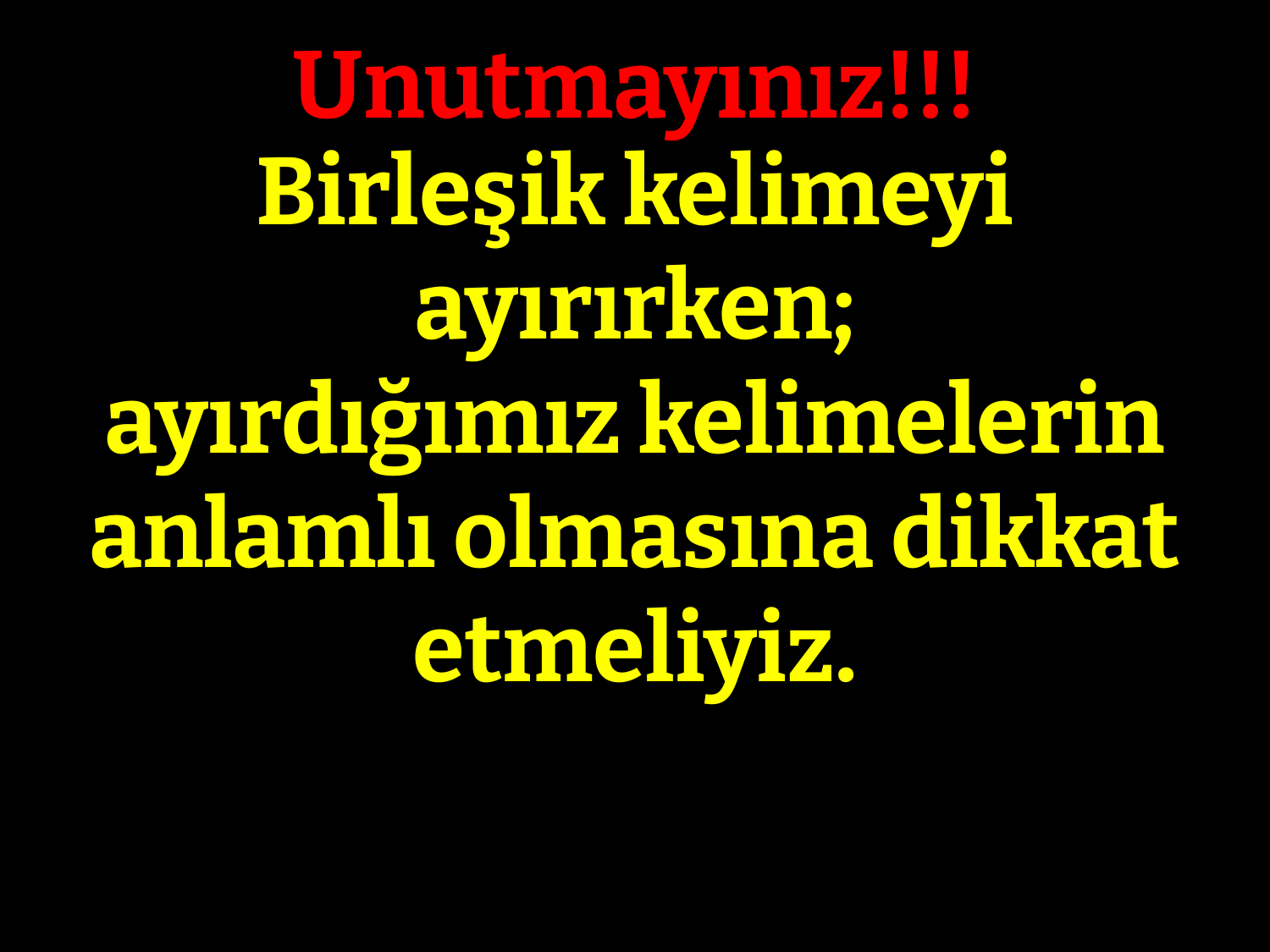

Unutmayınız!!!
Birleşik kelimeyi ayırırken;
ayırdığımız kelimelerin anlamlı olmasına dikkat etmeliyiz.
#